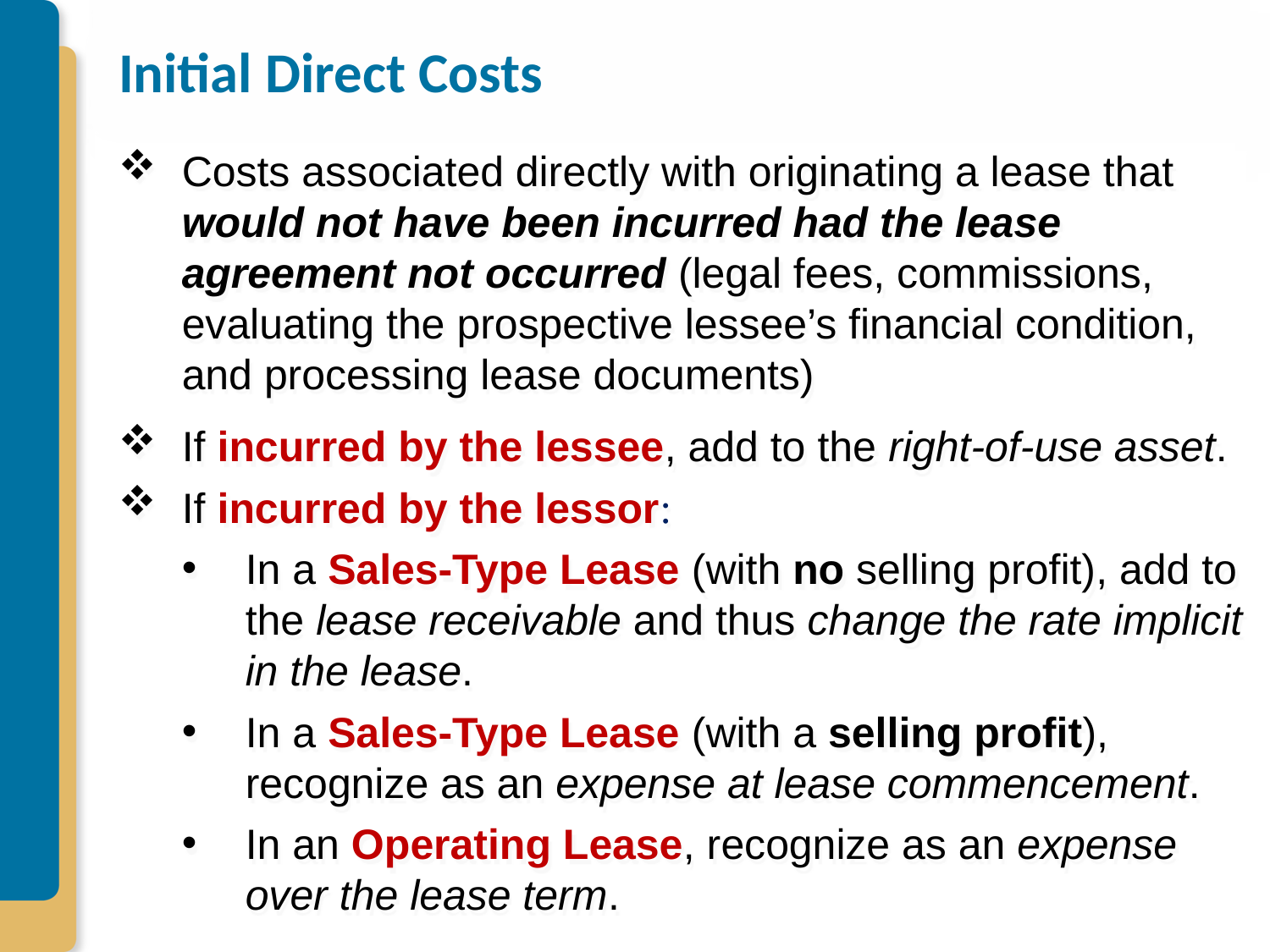

# Initial Direct Costs
Costs associated directly with originating a lease that would not have been incurred had the lease agreement not occurred (legal fees, commissions, evaluating the prospective lessee’s financial condition, and processing lease documents)
If incurred by the lessee, add to the right-of-use asset.
If incurred by the lessor:
In a Sales-Type Lease (with no selling profit), add to the lease receivable and thus change the rate implicit in the lease.
In a Sales-Type Lease (with a selling profit), recognize as an expense at lease commencement.
In an Operating Lease, recognize as an expense over the lease term.